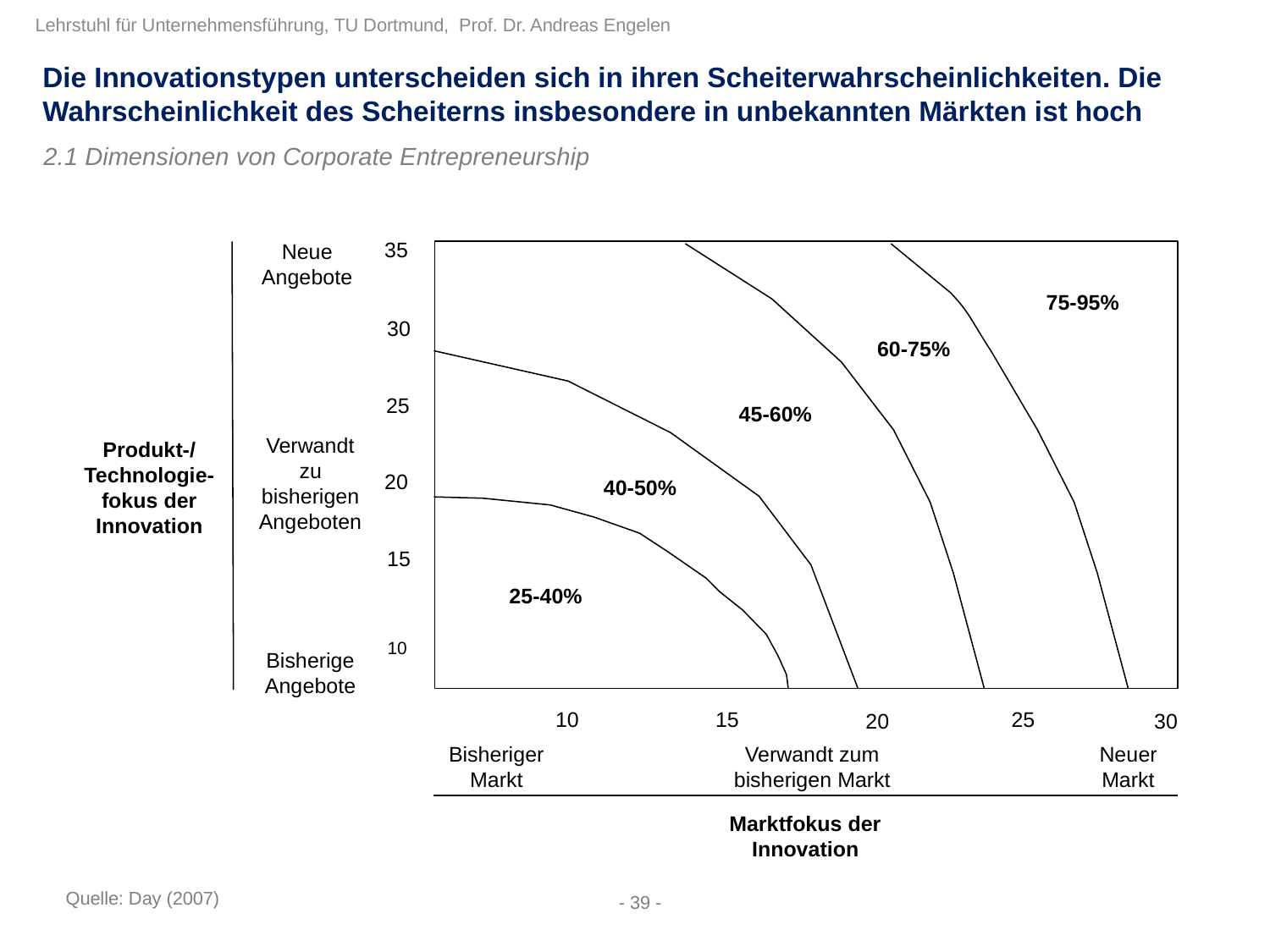

Die Innovationstypen unterscheiden sich in ihren Scheiterwahrscheinlichkeiten. Die Wahrscheinlichkeit des Scheiterns insbesondere in unbekannten Märkten ist hoch
2.1 Dimensionen von Corporate Entrepreneurship
35
Neue Angebote

75-95%
30
60-75%

25
45-60%
Verwandt zu bisherigen Angeboten
Produkt-/ Technologie-fokus der Innovation
20
40-50%

15
25-40%
10
Bisherige Angebote
10
15
25
20
30
Bisheriger Markt
Verwandt zum bisherigen Markt
Neuer Markt
Marktfokus der Innovation
Quelle: Day (2007)
- 39 -